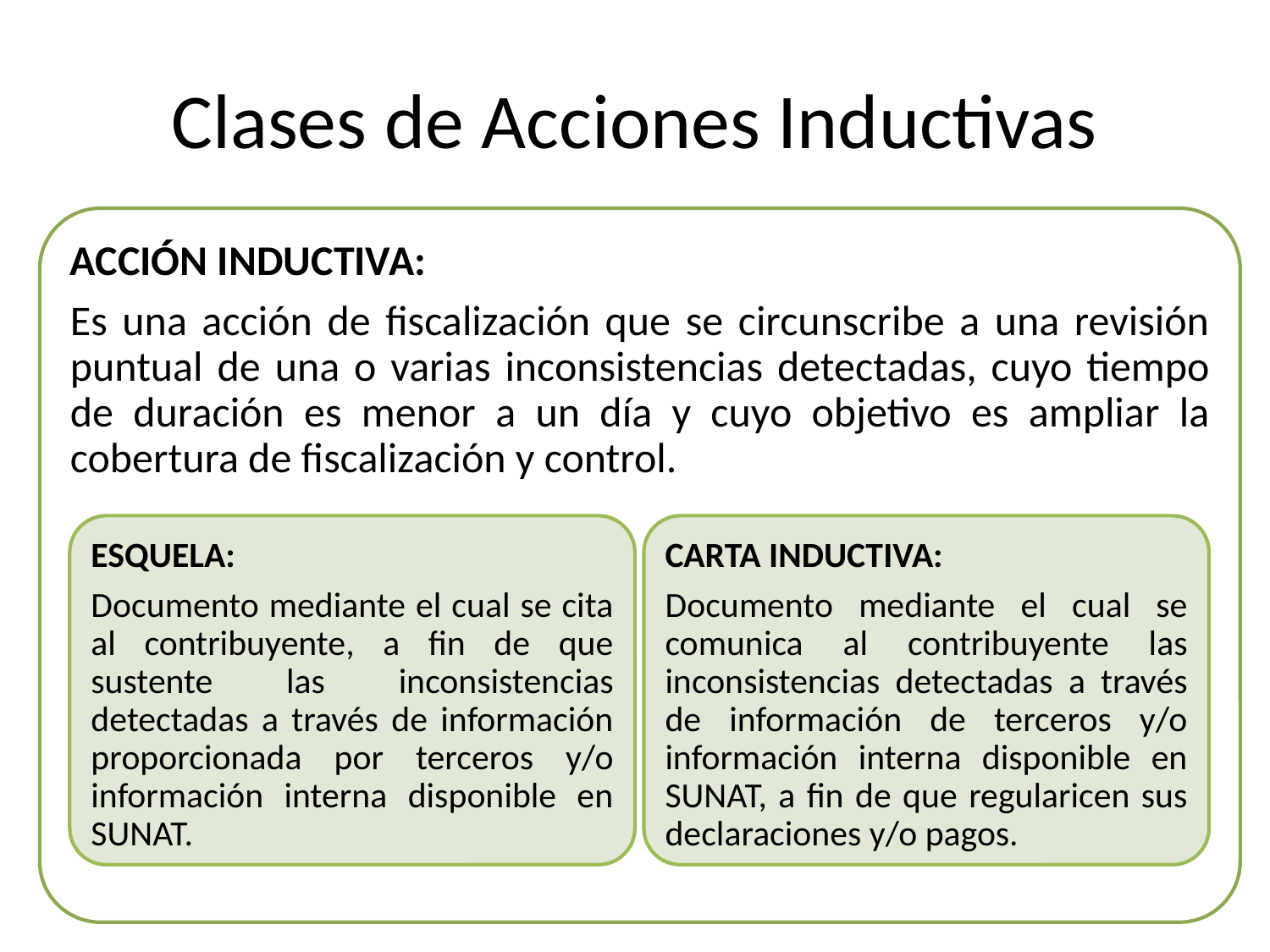

# Clases de Acciones Inductivas
ACCIÓN INDUCTIVA:
Es una acción de fiscalización que se circunscribe a una revisión puntual de una o varias inconsistencias detectadas, cuyo tiempo de duración es menor a un día y cuyo objetivo es ampliar la cobertura de fiscalización y control.
ESQUELA:
Documento mediante el cual se cita al contribuyente, a fin de que sustente las inconsistencias detectadas a través de información proporcionada por terceros y/o información interna disponible en SUNAT.
CARTA INDUCTIVA:
Documento mediante el cual se comunica al contribuyente las inconsistencias detectadas a través de información de terceros y/o información interna disponible en SUNAT, a fin de que regularicen sus declaraciones y/o pagos.